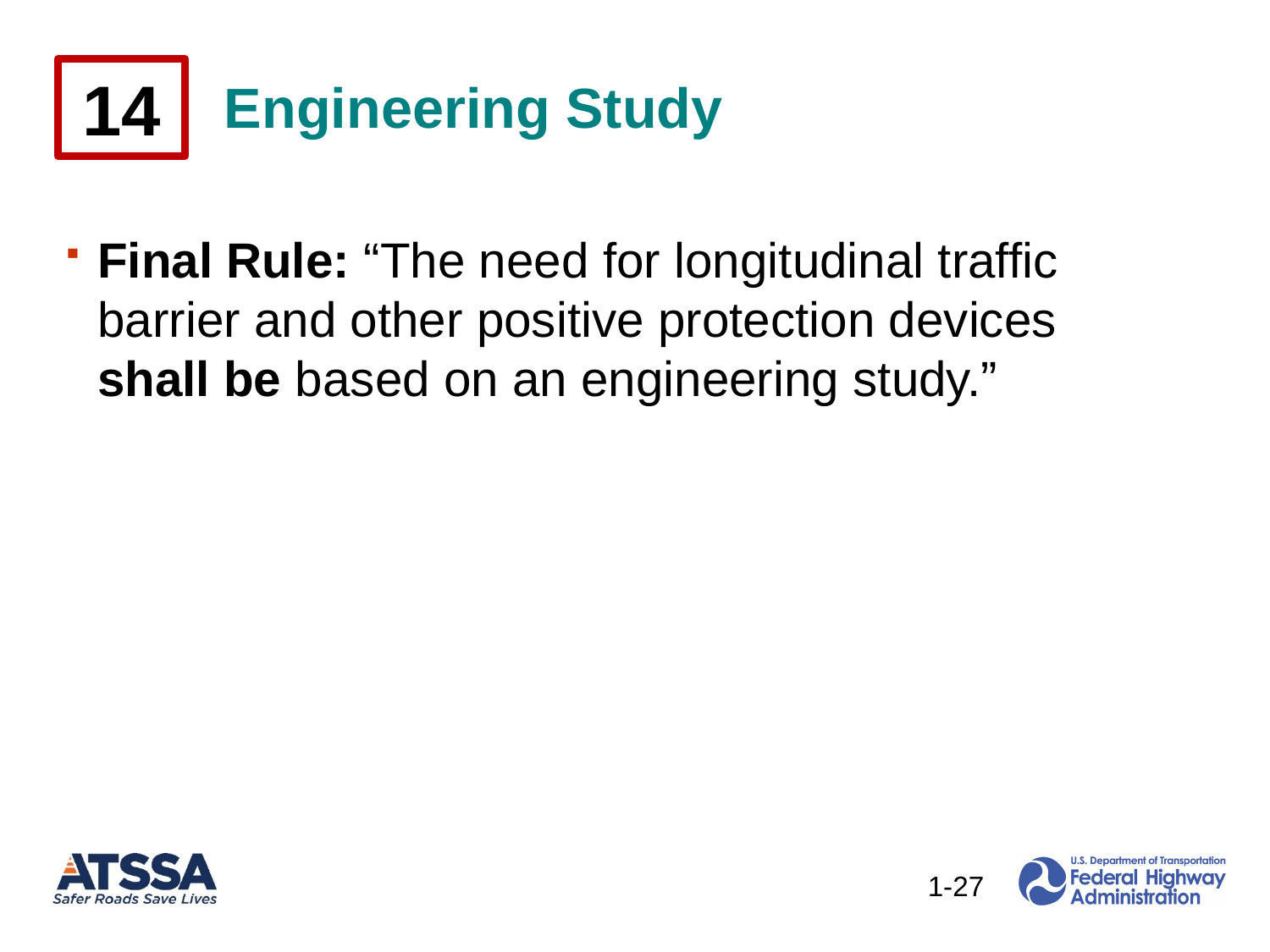

# Engineering Study
14
Final Rule: “The need for longitudinal traffic barrier and other positive protection devices shall be based on an engineering study.”